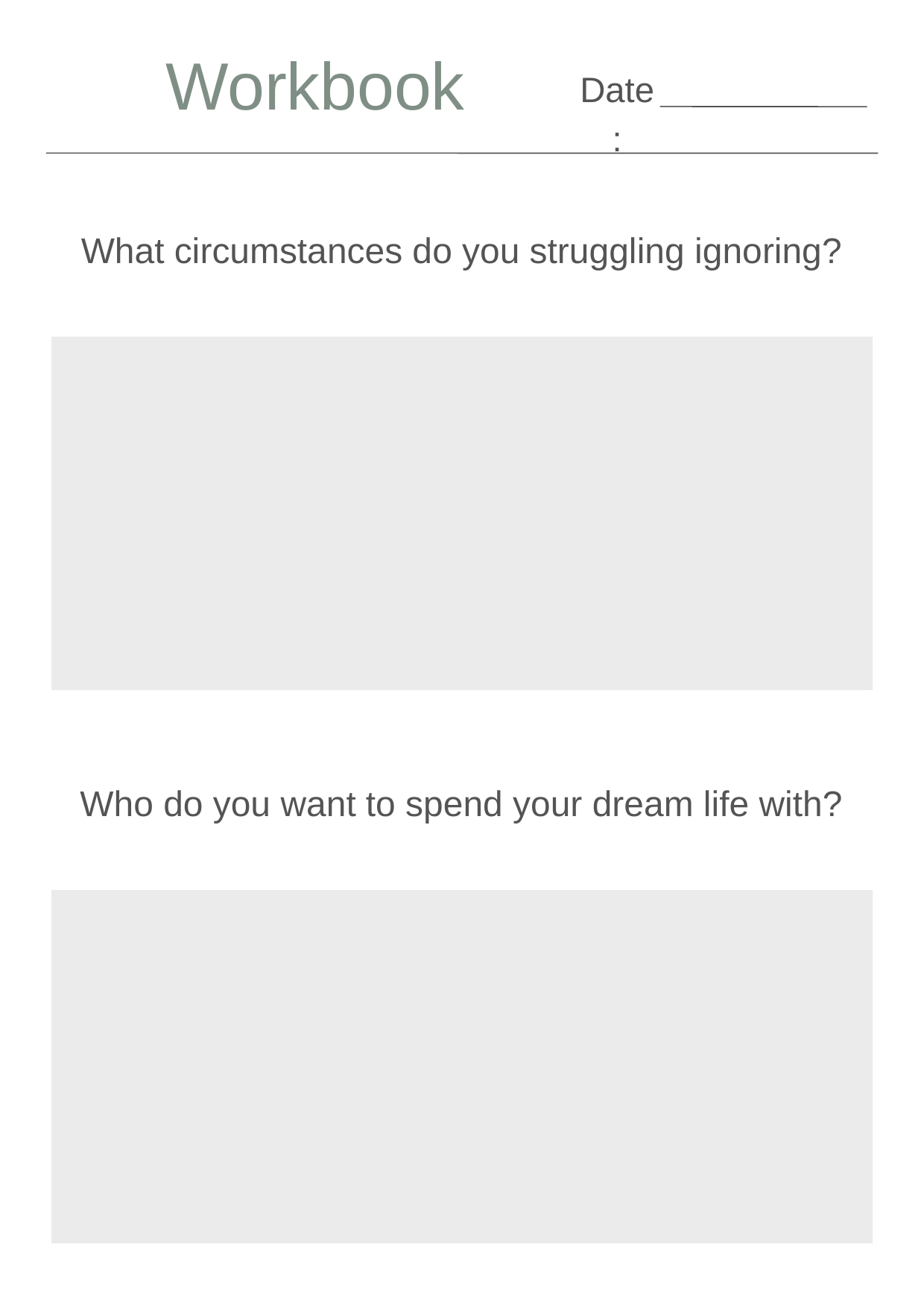

Workbook
Date:

What circumstances do you struggling ignoring?

Who do you want to spend your dream life with?